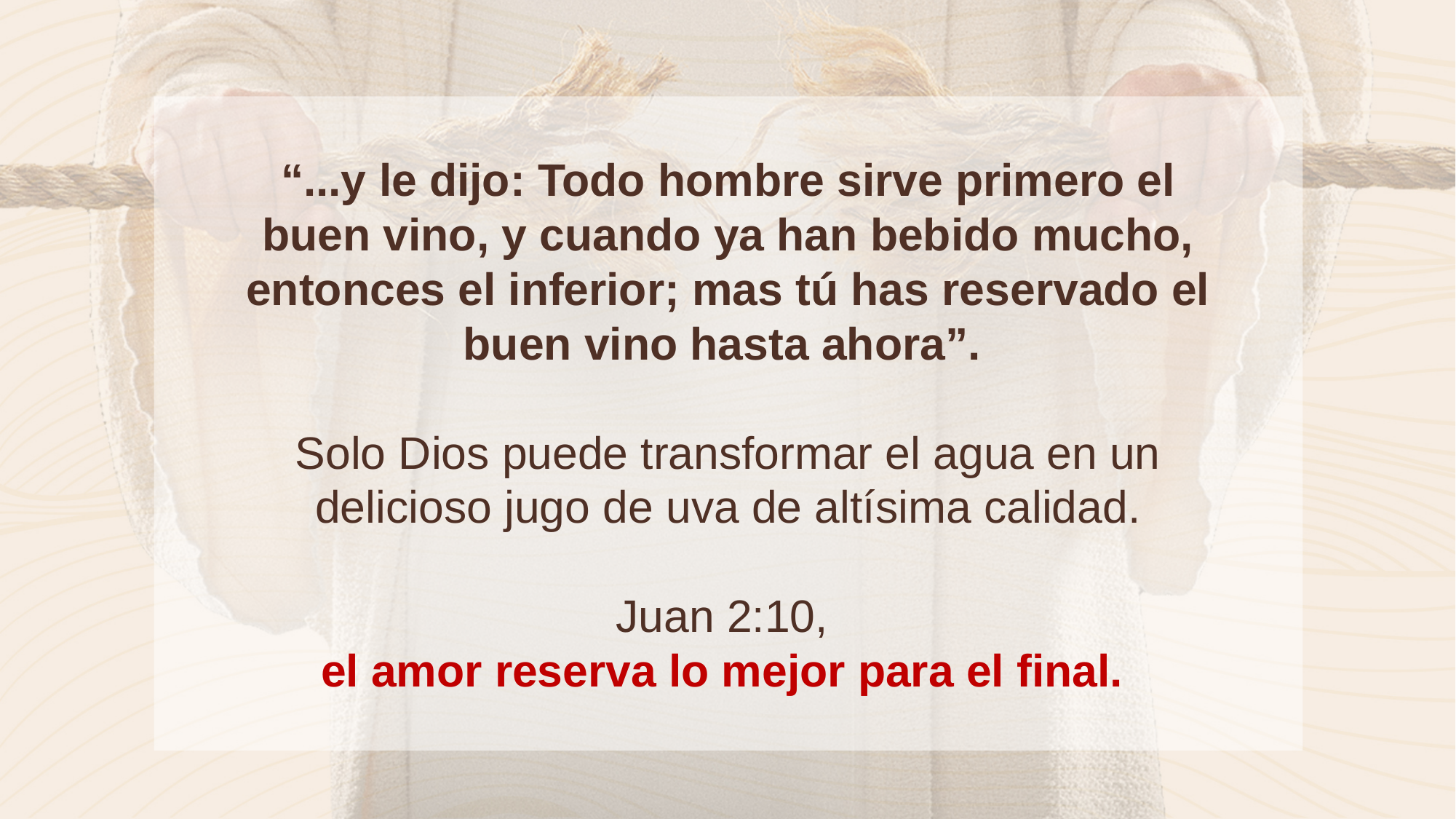

“...y le dijo: Todo hombre sirve primero el buen vino, y cuando ya han bebido mucho, entonces el inferior; mas tú has reservado el buen vino hasta ahora”.

Solo Dios puede transformar el agua en un delicioso jugo de uva de altísima calidad.

Juan 2:10,
el amor reserva lo mejor para el final.